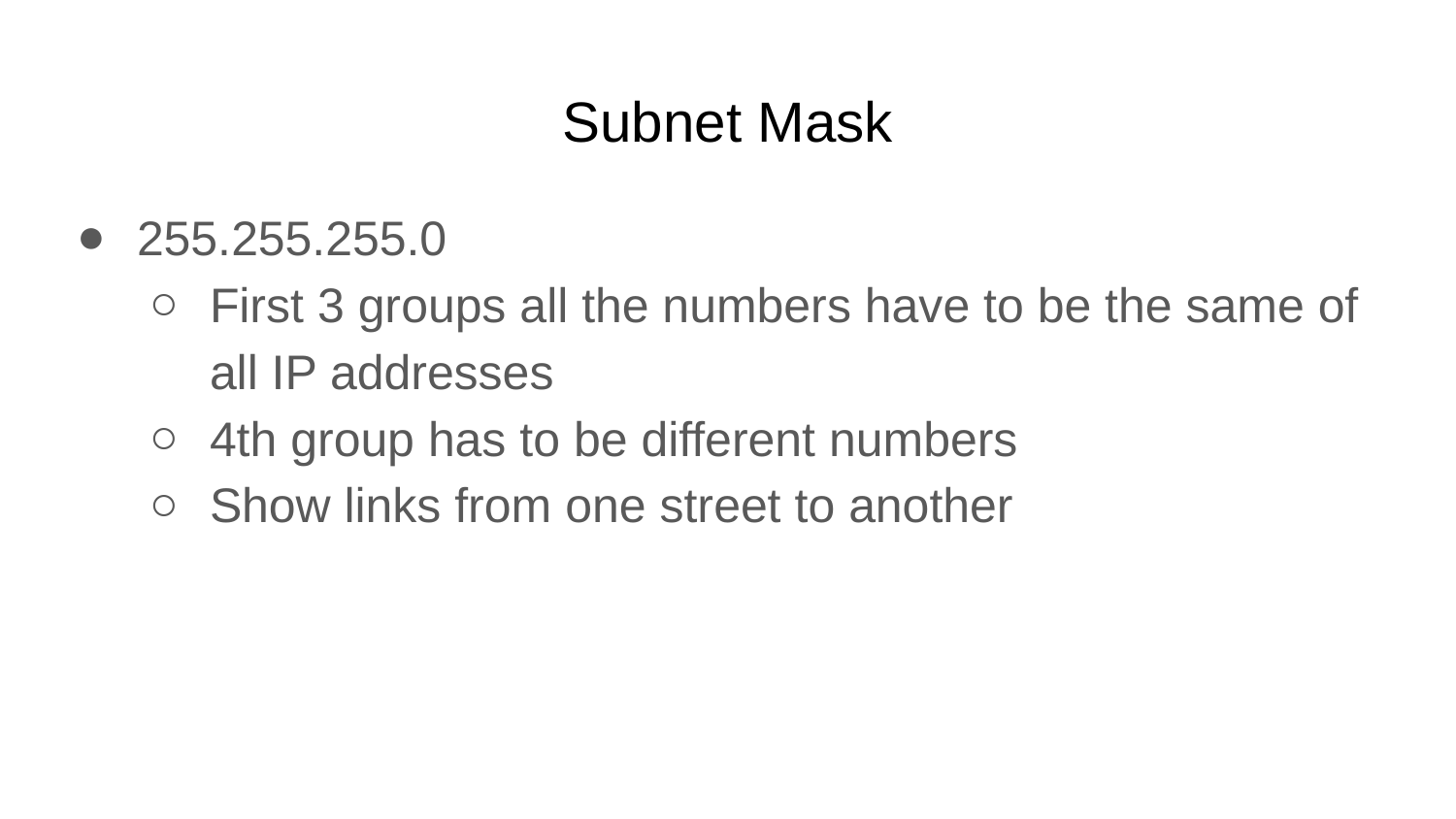

# Subnet Mask
255.255.255.0
First 3 groups all the numbers have to be the same of all IP addresses
4th group has to be different numbers
Show links from one street to another